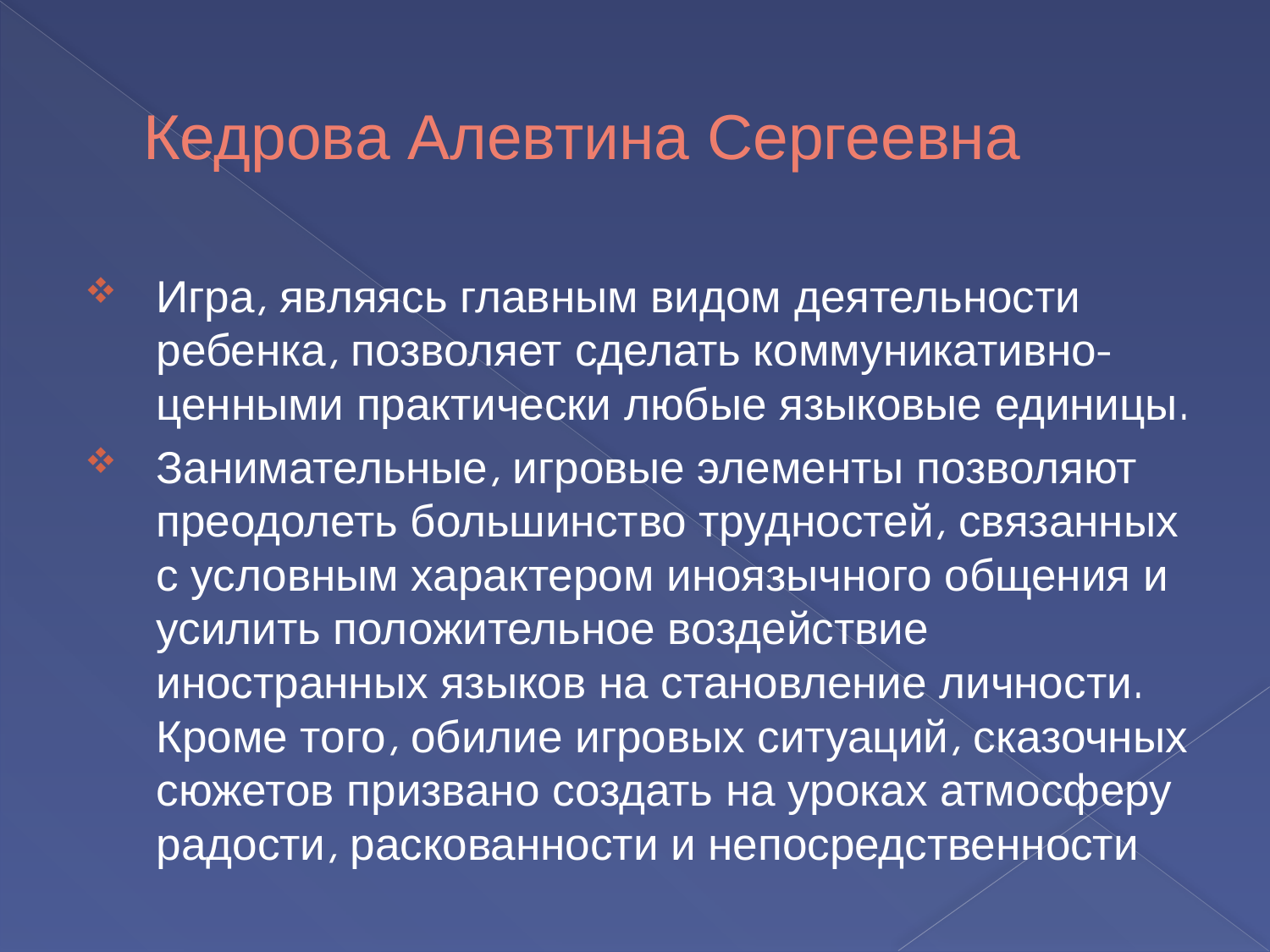

# Кедрова Алевтина Сергеевна
Игра, являясь главным видом деятельности ребенка, позволяет сделать коммуникативно-ценными практически любые языковые единицы.
Занимательные, игровые элементы позволяют преодолеть большинство трудностей, связанных с условным характером иноязычного общения и усилить положительное воздействие иностранных языков на становление личности. Кроме того, обилие игровых ситуаций, сказочных сюжетов призвано создать на уроках атмосферу радости, раскованности и непосредственности